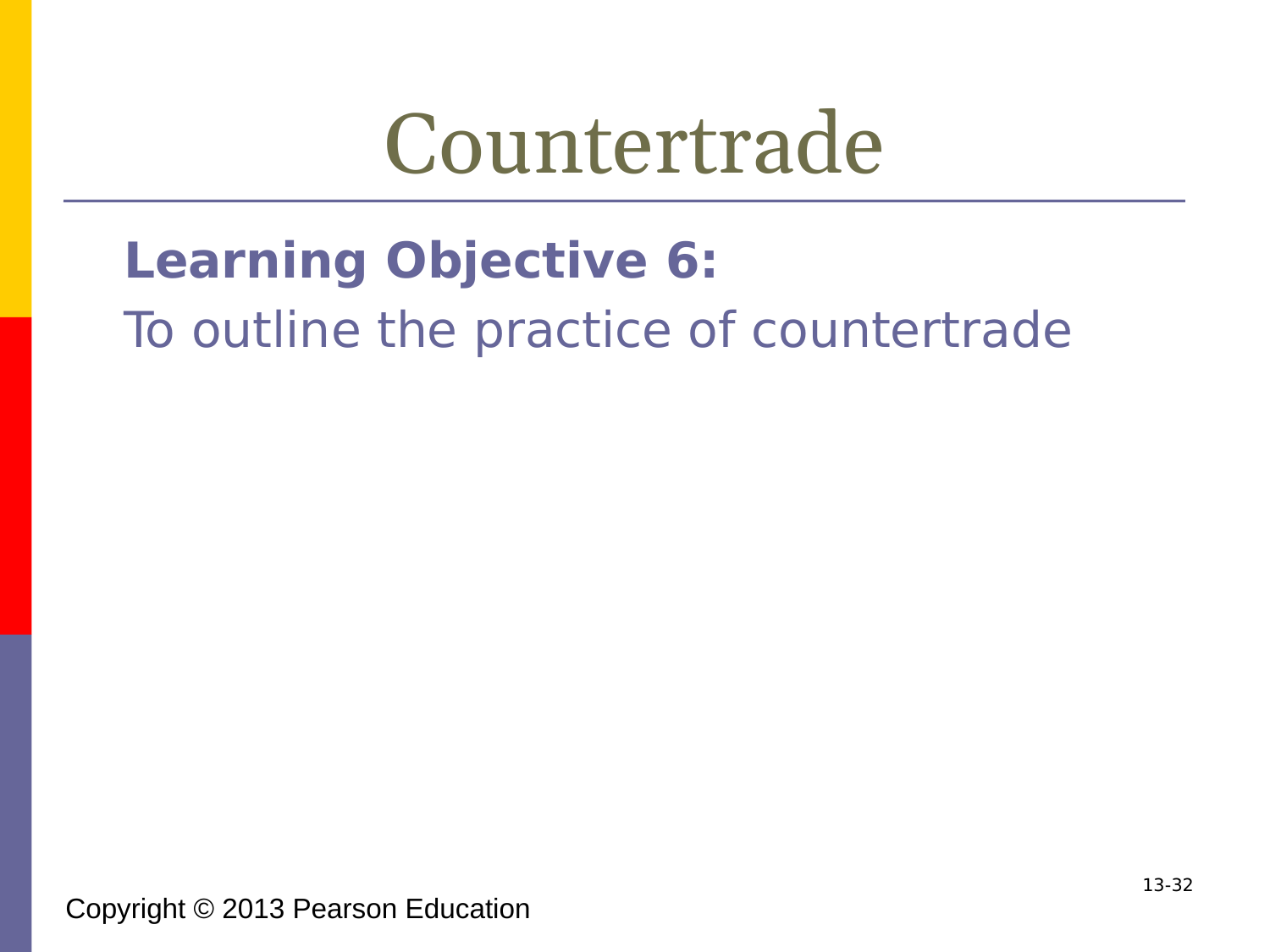

# Countertrade
	Learning Objective 6:
	To outline the practice of countertrade

13-32